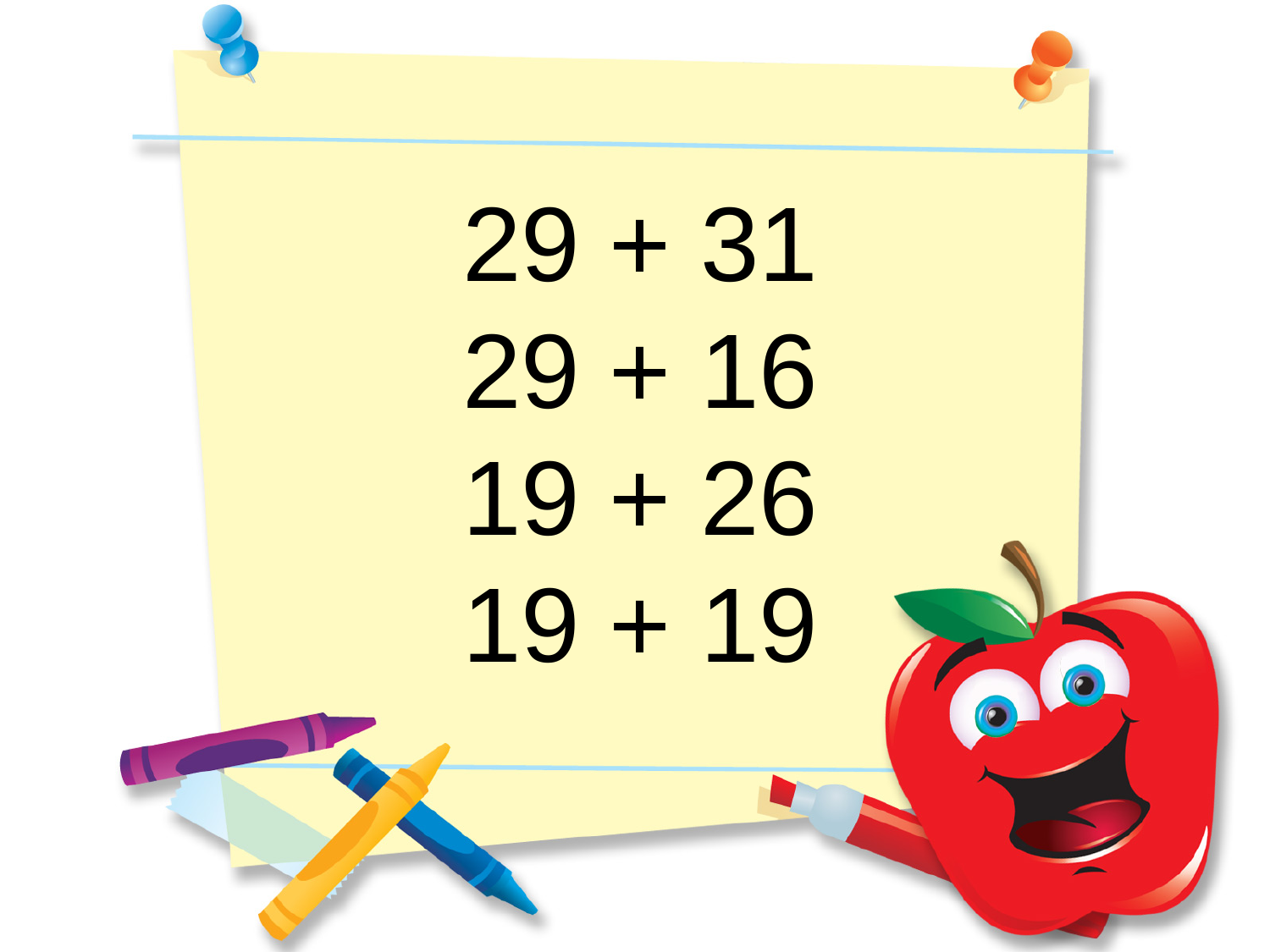

29 + 31
29 + 16
19 + 26
19 + 19